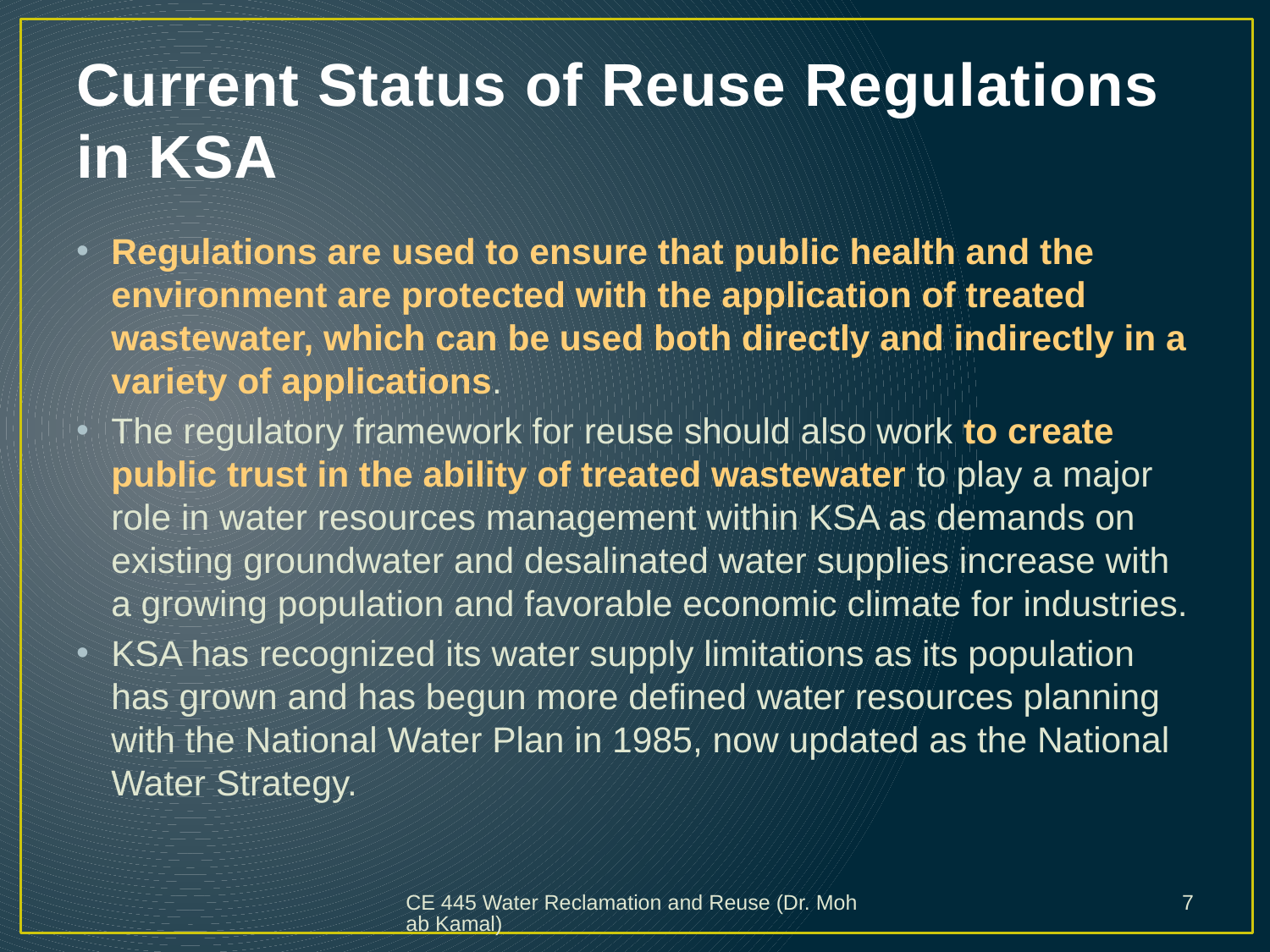

# Current Status of Reuse Regulations in KSA
Regulations are used to ensure that public health and the environment are protected with the application of treated wastewater, which can be used both directly and indirectly in a variety of applications.
The regulatory framework for reuse should also work to create public trust in the ability of treated wastewater to play a major role in water resources management within KSA as demands on existing groundwater and desalinated water supplies increase with a growing population and favorable economic climate for industries.
KSA has recognized its water supply limitations as its population has grown and has begun more defined water resources planning with the National Water Plan in 1985, now updated as the National Water Strategy.
CE 445 Water Reclamation and Reuse (Dr. Mohab Kamal)
7